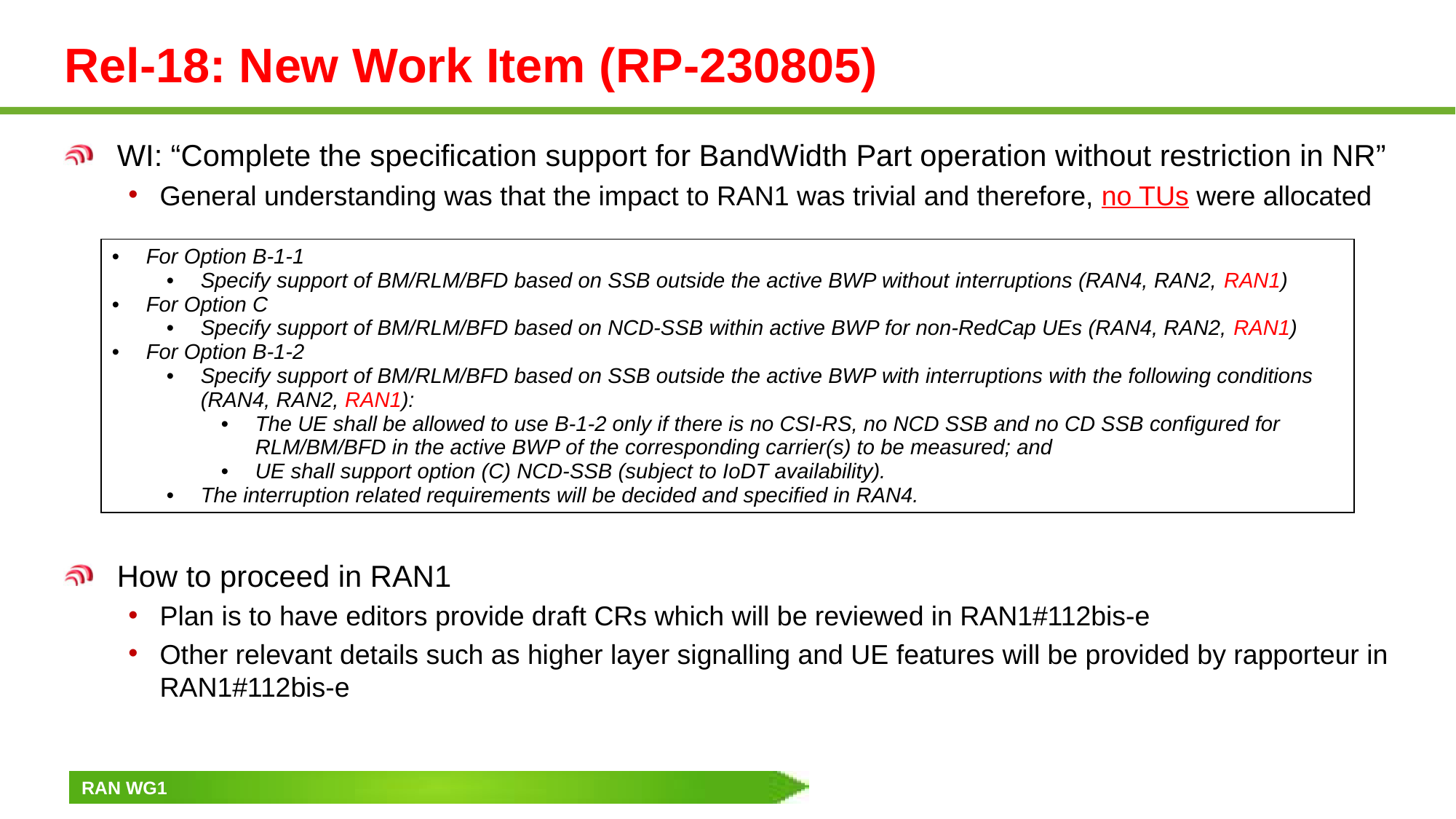

# Rel-18: New Work Item (RP-230805)
WI: “Complete the specification support for BandWidth Part operation without restriction in NR”
General understanding was that the impact to RAN1 was trivial and therefore, no TUs were allocated

How to proceed in RAN1
Plan is to have editors provide draft CRs which will be reviewed in RAN1#112bis-e
Other relevant details such as higher layer signalling and UE features will be provided by rapporteur in RAN1#112bis-e
| For Option B-1-1 Specify support of BM/RLM/BFD based on SSB outside the active BWP without interruptions (RAN4, RAN2, RAN1) For Option C Specify support of BM/RLM/BFD based on NCD-SSB within active BWP for non-RedCap UEs (RAN4, RAN2, RAN1) For Option B-1-2 Specify support of BM/RLM/BFD based on SSB outside the active BWP with interruptions with the following conditions (RAN4, RAN2, RAN1): The UE shall be allowed to use B-1-2 only if there is no CSI-RS, no NCD SSB and no CD SSB configured for RLM/BM/BFD in the active BWP of the corresponding carrier(s) to be measured; and UE shall support option (C) NCD-SSB (subject to IoDT availability). The interruption related requirements will be decided and specified in RAN4. |
| --- |